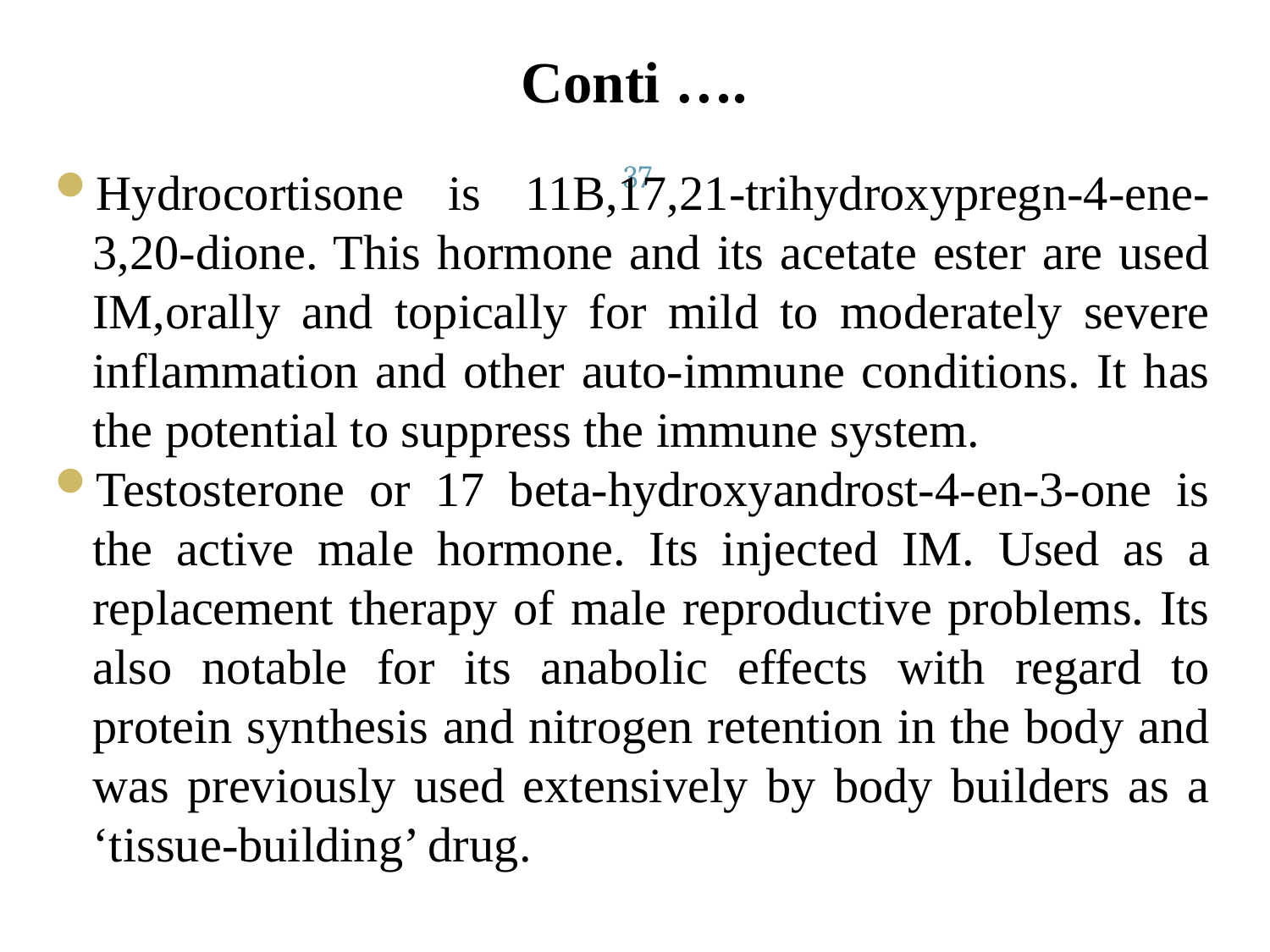

# Conti ….

37
Hydrocortisone is 11B,17,21-trihydroxypregn-4-ene-3,20-dione. This hormone and its acetate ester are used IM,orally and topically for mild to moderately severe inflammation and other auto-immune conditions. It has the potential to suppress the immune system.
Testosterone or 17 beta-hydroxyandrost-4-en-3-one is the active male hormone. Its injected IM. Used as a replacement therapy of male reproductive problems. Its also notable for its anabolic effects with regard to protein synthesis and nitrogen retention in the body and was previously used extensively by body builders as a ‘tissue-building’ drug.